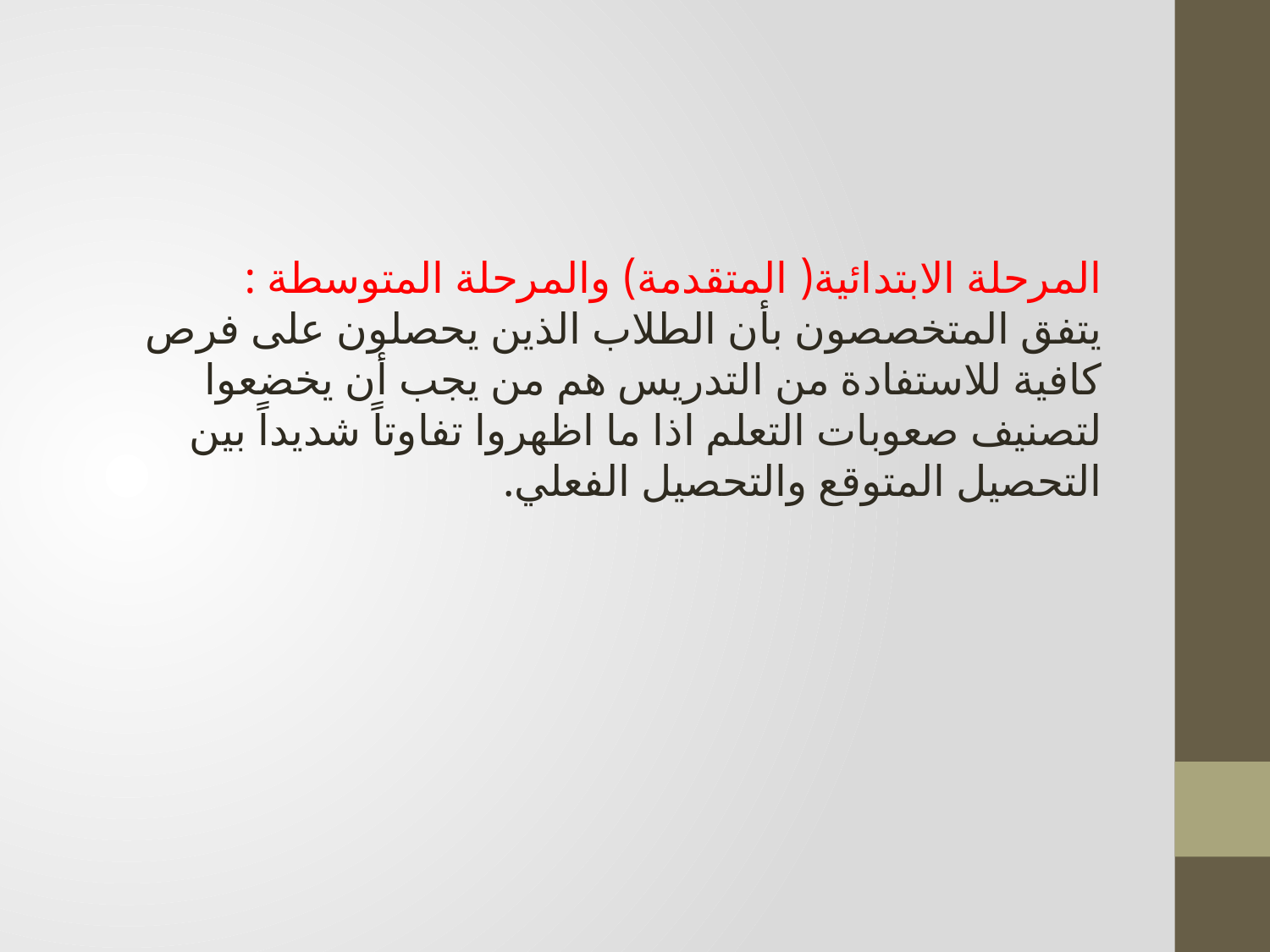

المرحلة الابتدائية( المتقدمة) والمرحلة المتوسطة :
يتفق المتخصصون بأن الطلاب الذين يحصلون على فرص كافية للاستفادة من التدريس هم من يجب أن يخضعوا لتصنيف صعوبات التعلم اذا ما اظهروا تفاوتاً شديداً بين التحصيل المتوقع والتحصيل الفعلي.